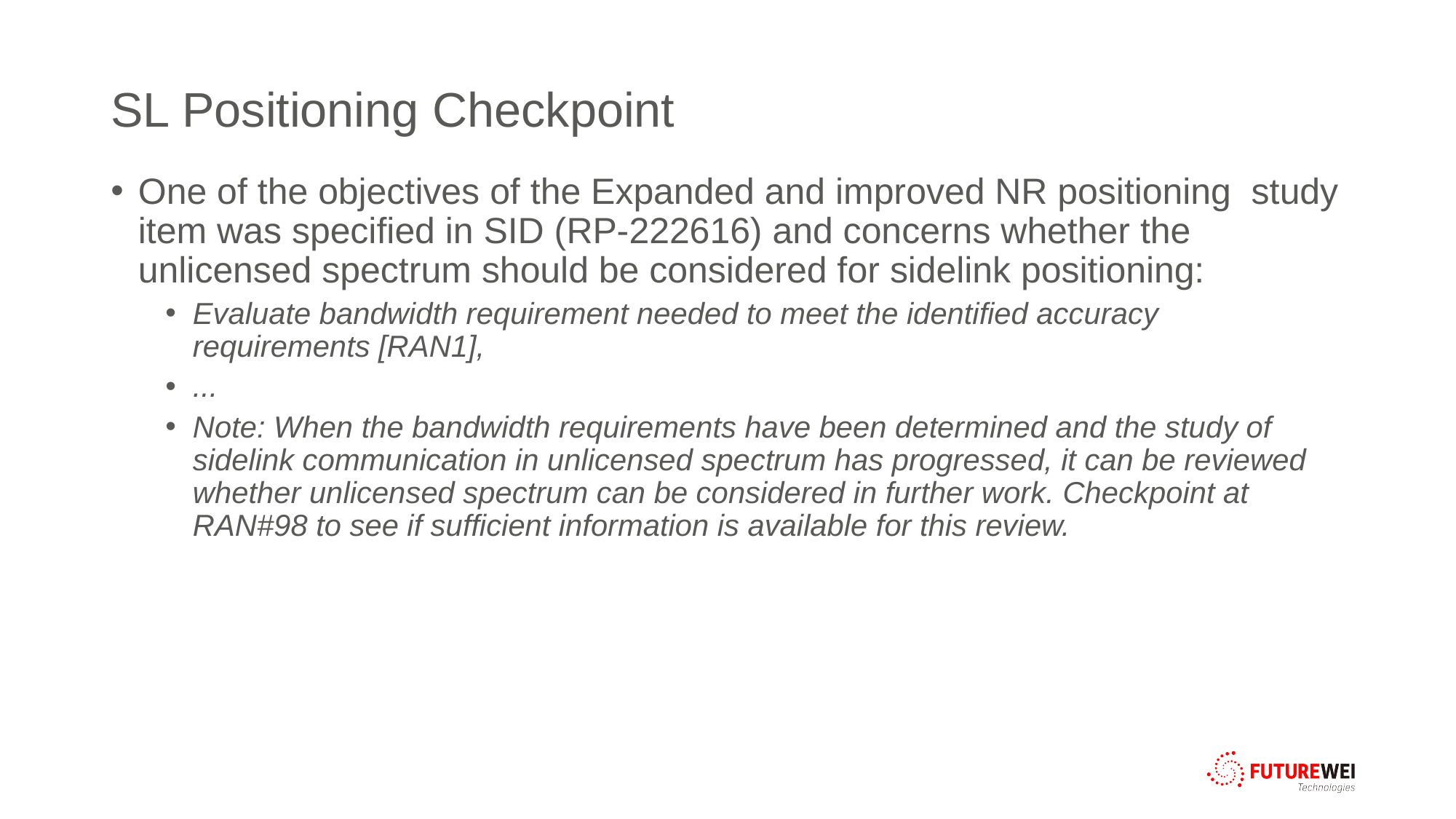

# SL Positioning Checkpoint
One of the objectives of the Expanded and improved NR positioning  study item was specified in SID (RP-222616) and concerns whether the unlicensed spectrum should be considered for sidelink positioning:
Evaluate bandwidth requirement needed to meet the identified accuracy requirements [RAN1],
...
Note: When the bandwidth requirements have been determined and the study of sidelink communication in unlicensed spectrum has progressed, it can be reviewed whether unlicensed spectrum can be considered in further work. Checkpoint at RAN#98 to see if sufficient information is available for this review.